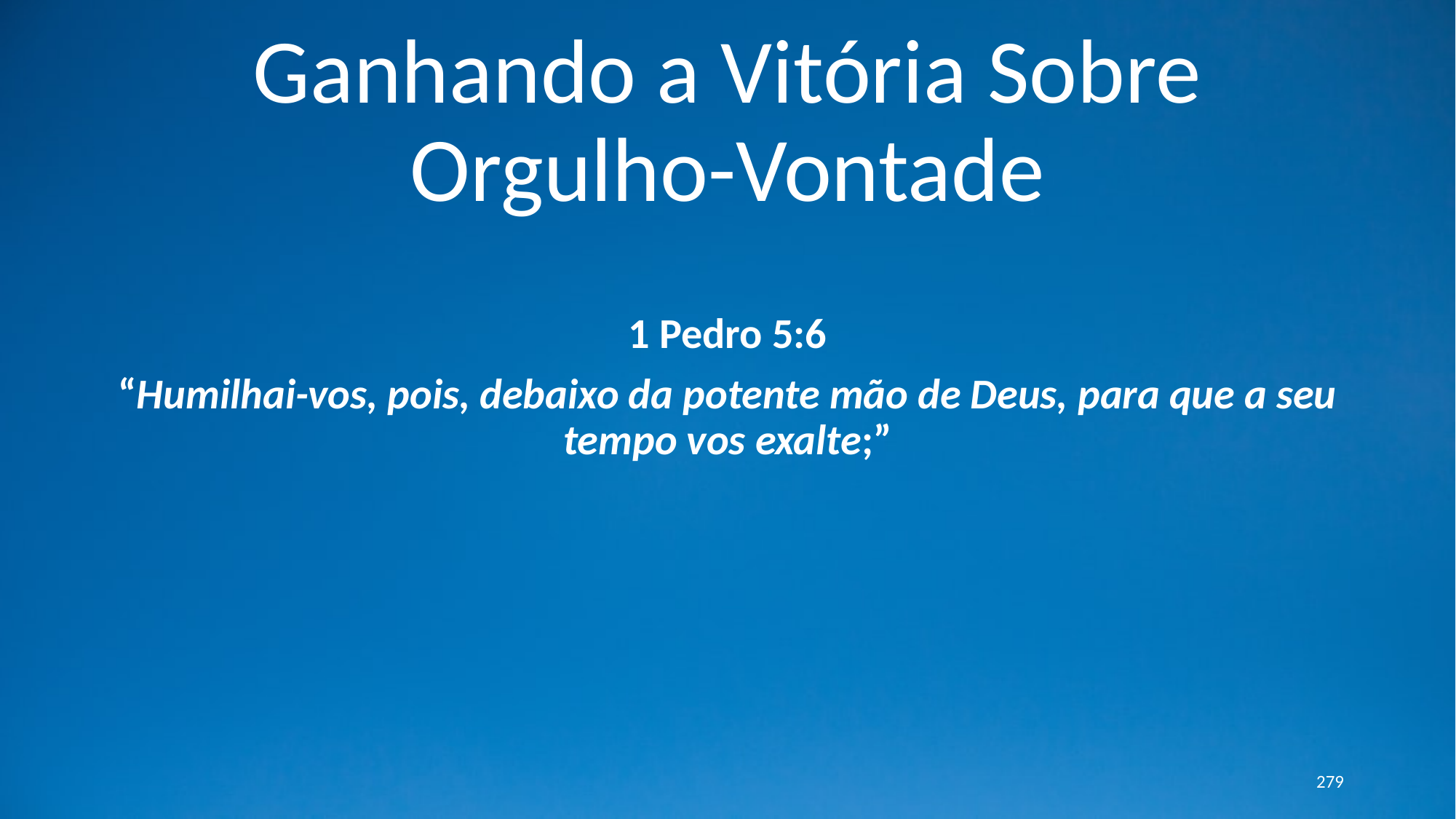

# Ganhando a Vitória Sobre Orgulho-Vontade
1 Pedro 5:6
“Humilhai-vos, pois, debaixo da potente mão de Deus, para que a seu tempo vos exalte;”

279